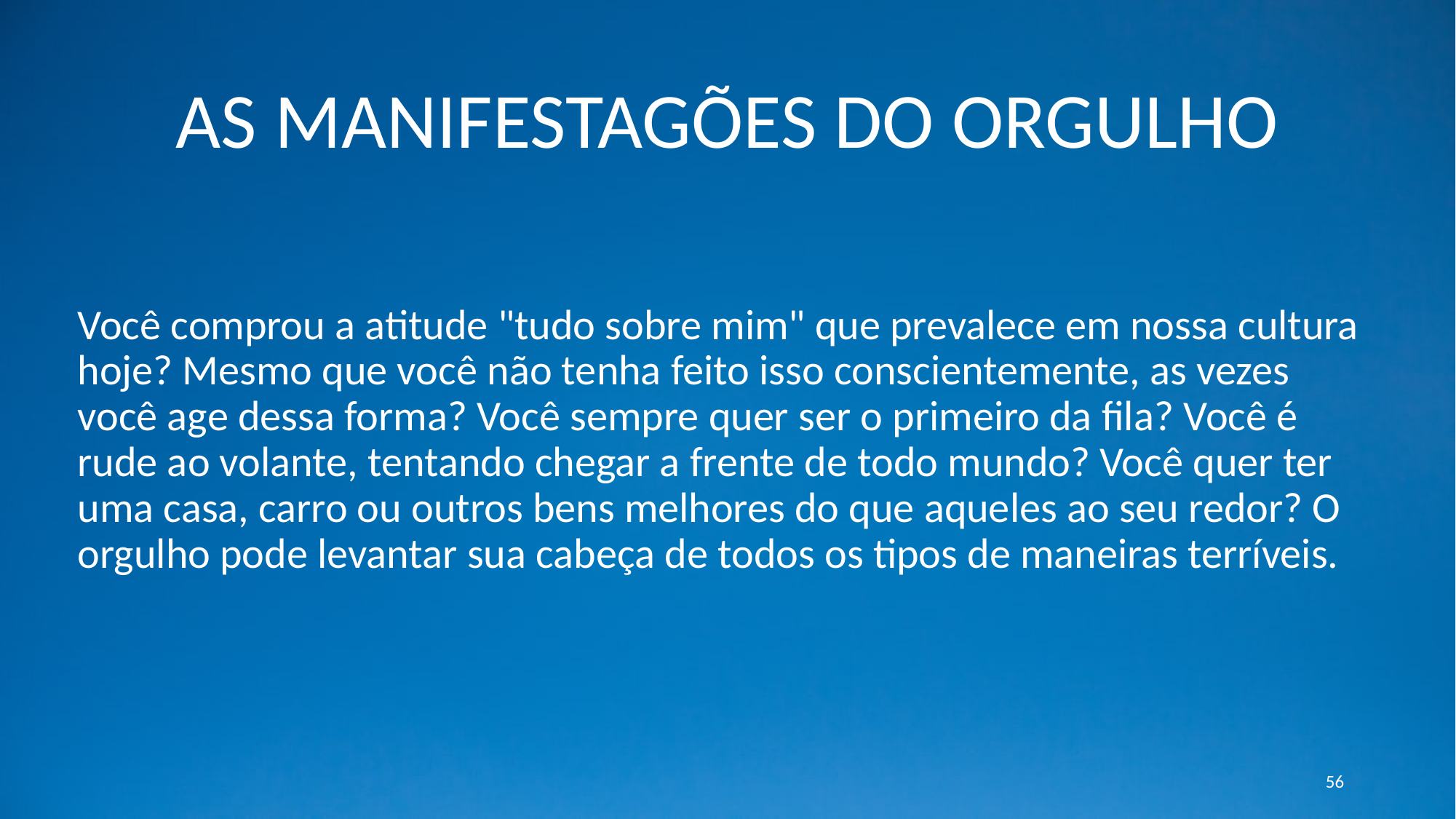

# AS MANIFESTAGÕES DO ORGULHO
Você comprou a atitude "tudo sobre mim" que prevalece em nossa cultura hoje? Mesmo que você não tenha feito isso conscientemente, as vezes você age dessa forma? Você sempre quer ser o primeiro da fila? Você é rude ao volante, tentando chegar a frente de todo mundo? Você quer ter uma casa, carro ou outros bens melhores do que aqueles ao seu redor? O orgulho pode levantar sua cabeça de todos os tipos de maneiras terríveis.

56